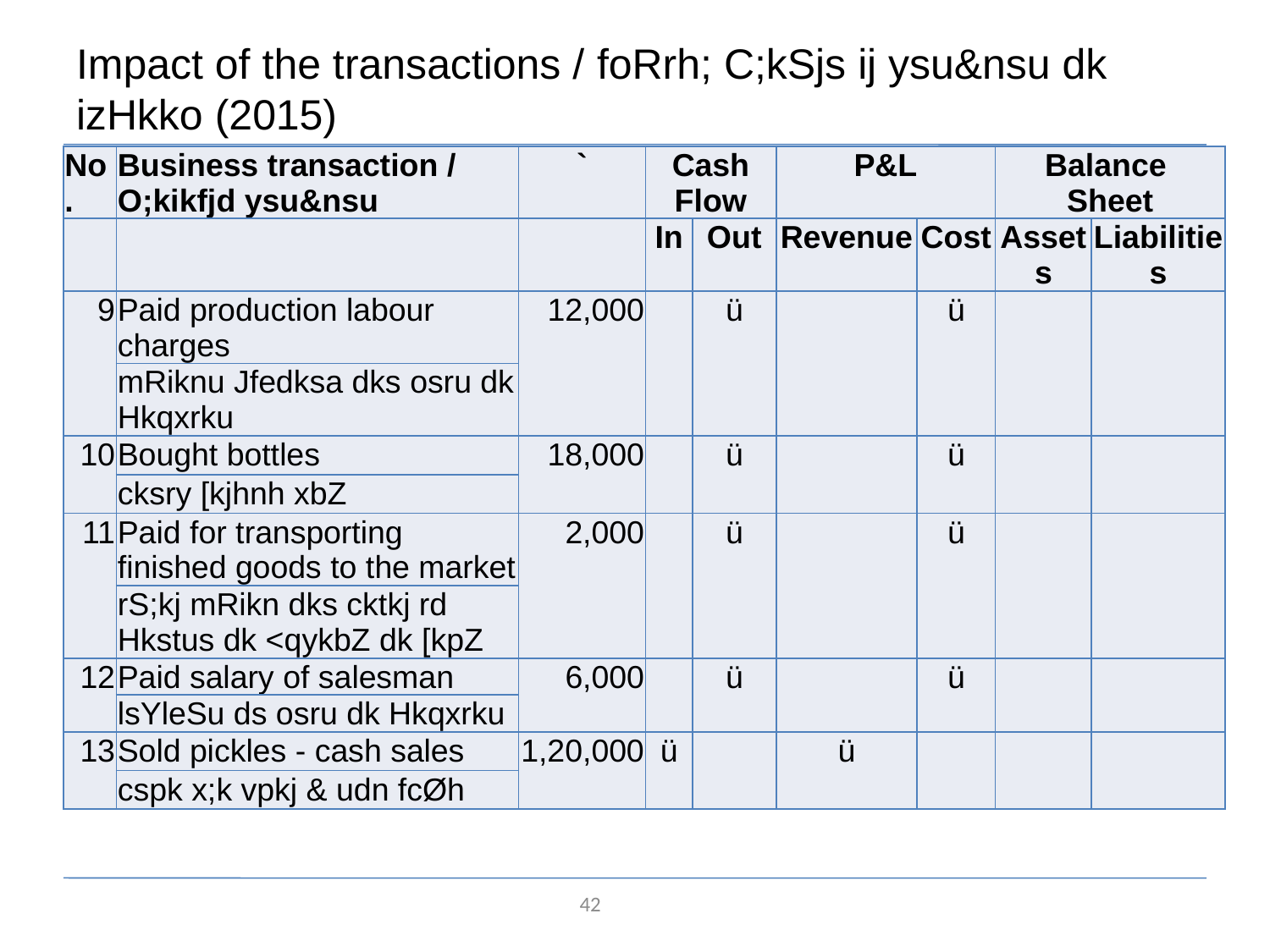

# Impact of the transactions / foRrh; C;kSjs ij ysu&nsu dk izHkko (2015)
| No. | Business transaction / O;kikfjd ysu&nsu | ` | Cash Flow |  | P&L |  | Balance Sheet |  |
| --- | --- | --- | --- | --- | --- | --- | --- | --- |
|  |  |  | In | Out | Revenue | Cost | Assets | Liabilities |
| 9 | Paid production labour charges | 12,000 |  | ü |  | ü |  |  |
|  | mRiknu Jfedksa dks osru dk Hkqxrku |  |  |  |  |  |  |  |
| 10 | Bought bottles | 18,000 |  | ü |  | ü |  |  |
|  | cksry [kjhnh xbZ |  |  |  |  |  |  |  |
| 11 | Paid for transporting finished goods to the market | 2,000 |  | ü |  | ü |  |  |
|  | rS;kj mRikn dks cktkj rd Hkstus dk <qykbZ dk [kpZ |  |  |  |  |  |  |  |
| 12 | Paid salary of salesman | 6,000 |  | ü |  | ü |  |  |
|  | lsYleSu ds osru dk Hkqxrku |  |  |  |  |  |  |  |
| 13 | Sold pickles - cash sales | 1,20,000 | ü |  | ü |  |  |  |
|  | cspk x;k vpkj & udn fcØh |  |  |  |  |  |  |  |
42